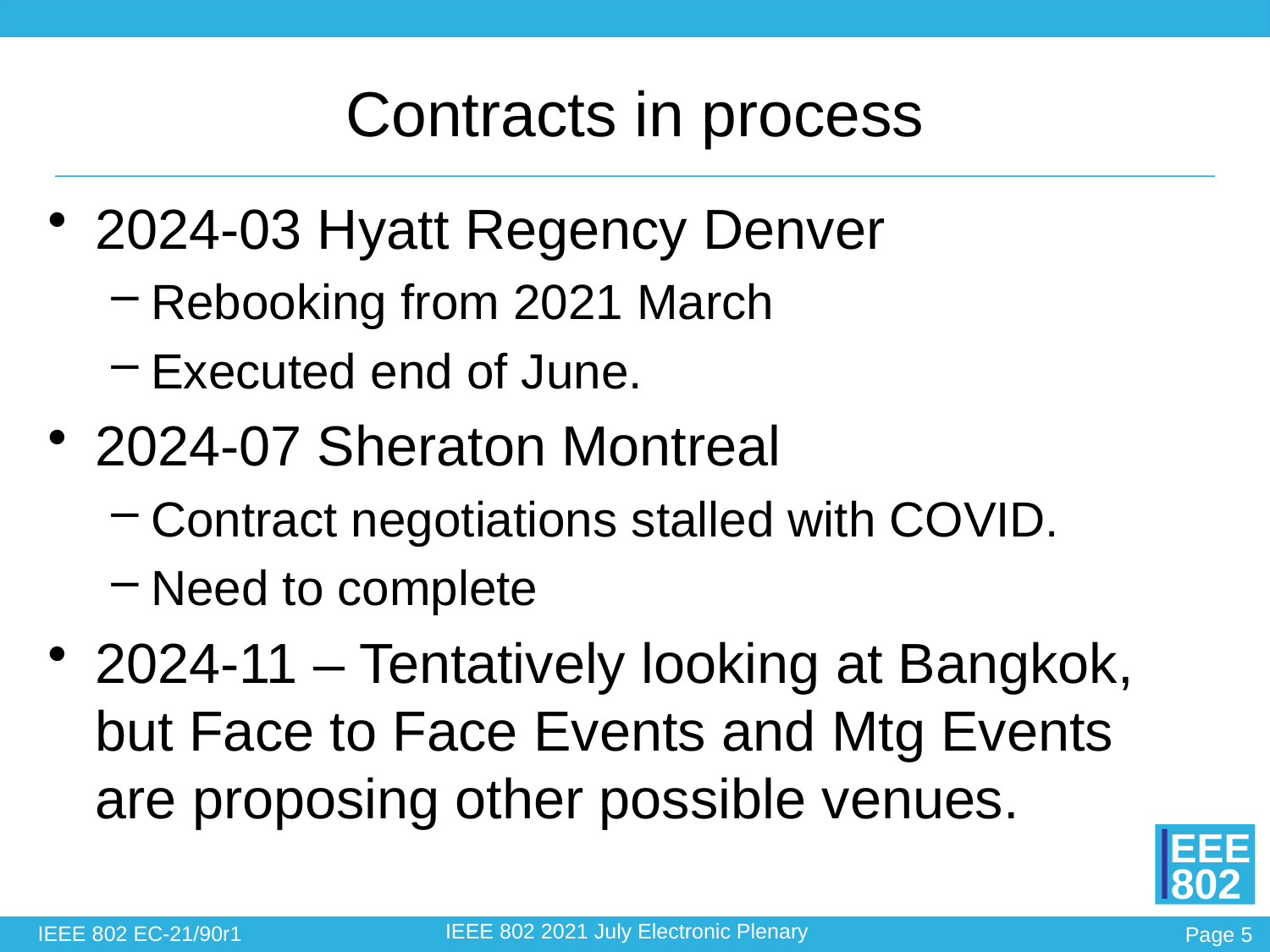

# Contracts in process
2024-03 Hyatt Regency Denver
Rebooking from 2021 March
Executed end of June.
2024-07 Sheraton Montreal
Contract negotiations stalled with COVID.
Need to complete
2024-11 – Tentatively looking at Bangkok, but Face to Face Events and Mtg Events are proposing other possible venues.
IEEE 802 EC-21/90r1